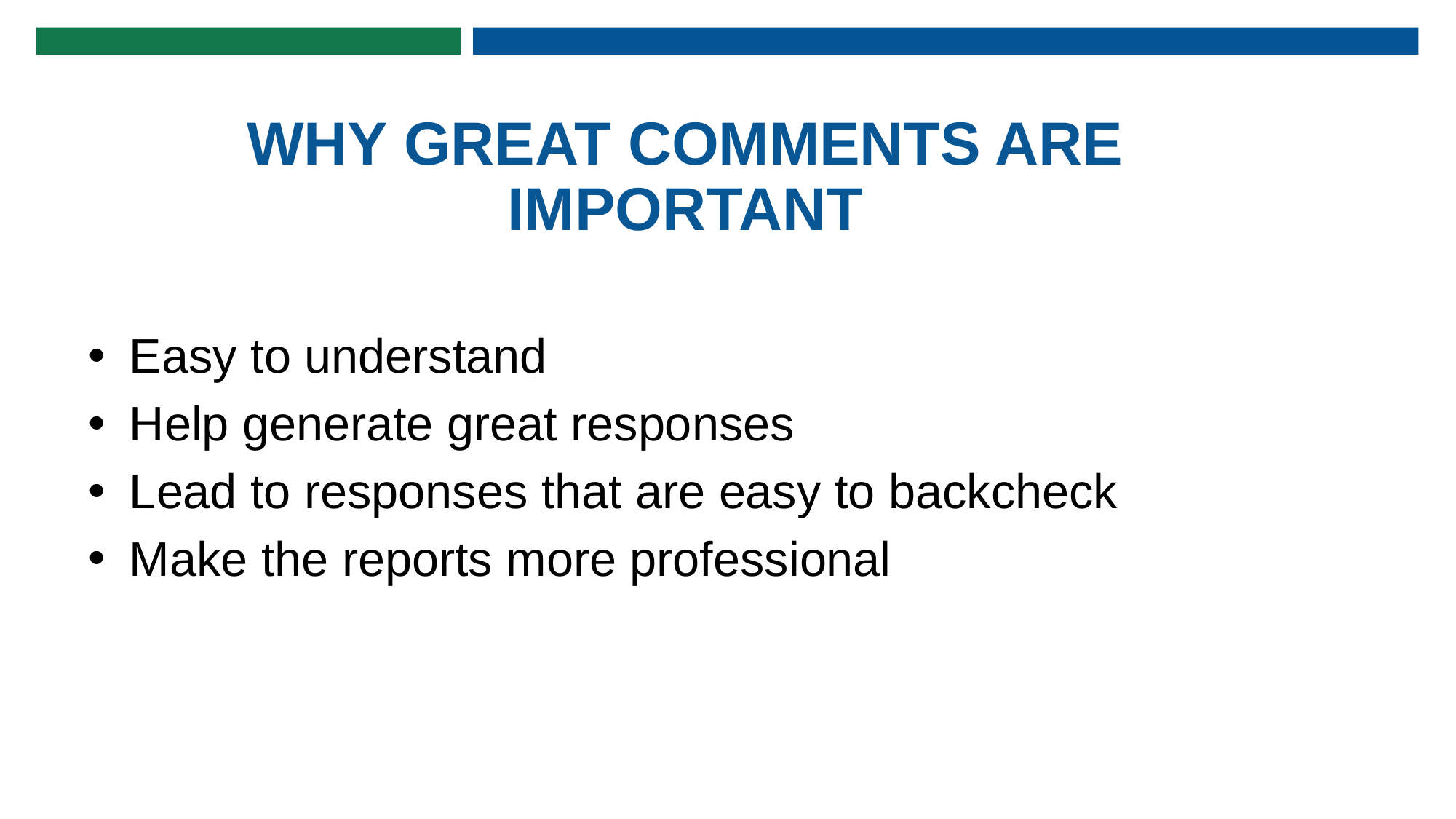

# WHY GREAT COMMENTS ARE IMPORTANT
Easy to understand
Help generate great responses
Lead to responses that are easy to backcheck
Make the reports more professional